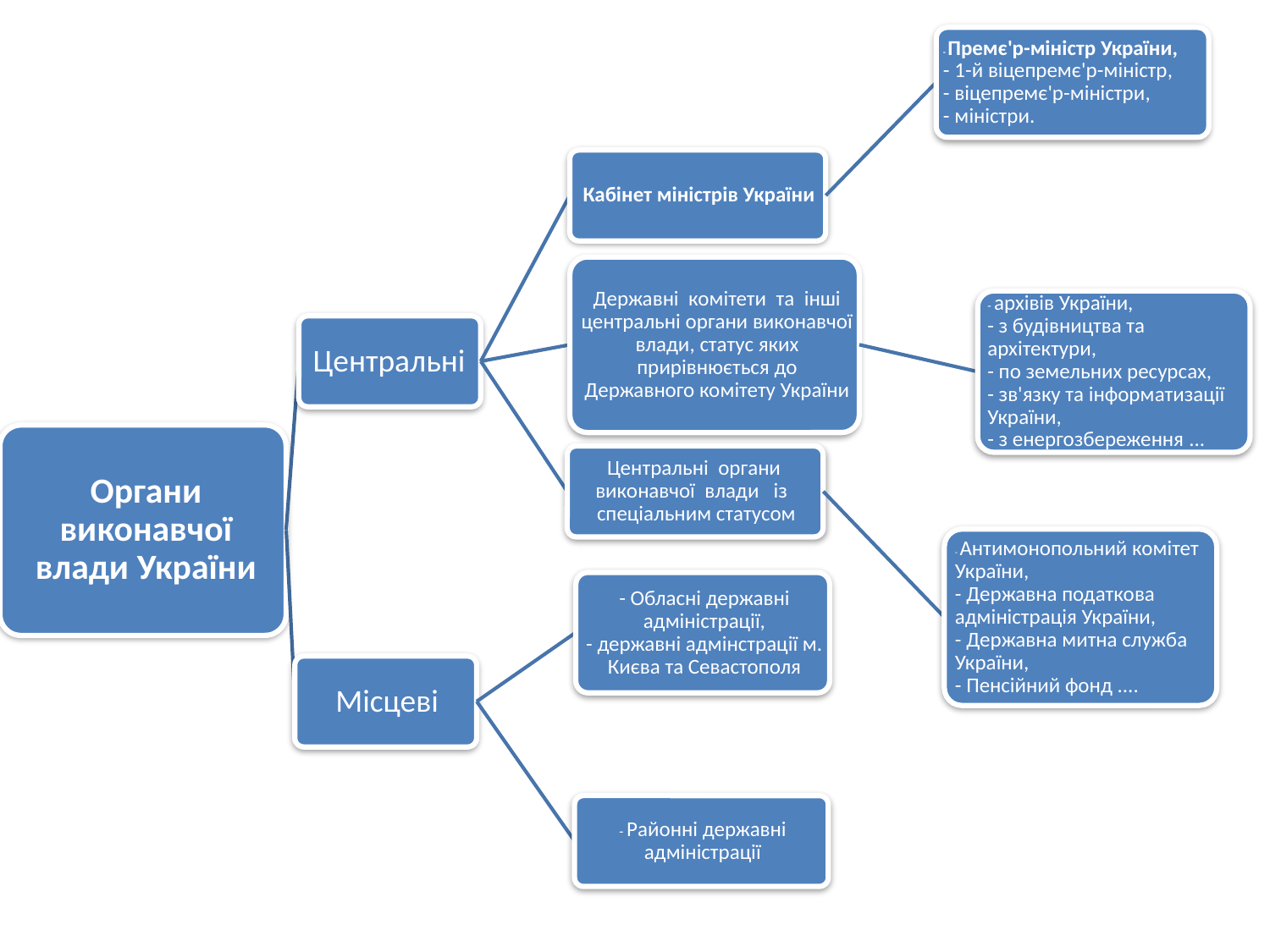

Органи виконавчої влади України

Центральні

Кабінет міністрів України

- Премє'р-міністр України,
- 1-й віцепремє'р-міністр,
- віцепремє'р-міністри,
- міністри.

Державні  комітети  та  інші центральні органи виконавчої влади, статус яких прирівнюється до Державного комітету України

- архівів України,
- з будівництва та архітектури,
- по земельних ресурсах,
- зв'язку та інформатизації України,
- з енергозбереження ...

Центральні  органи  виконавчої  влади   із   спеціальним статусом

- Антимонопольний комітет України,
- Державна податкова адміністрація України,
- Державна митна служба України,
- Пенсійний фонд ....

Місцеві

- Обласні державні адміністрації,
- державні адмінстрації м. Києва та Севастополя

- Районні державні адміністрації